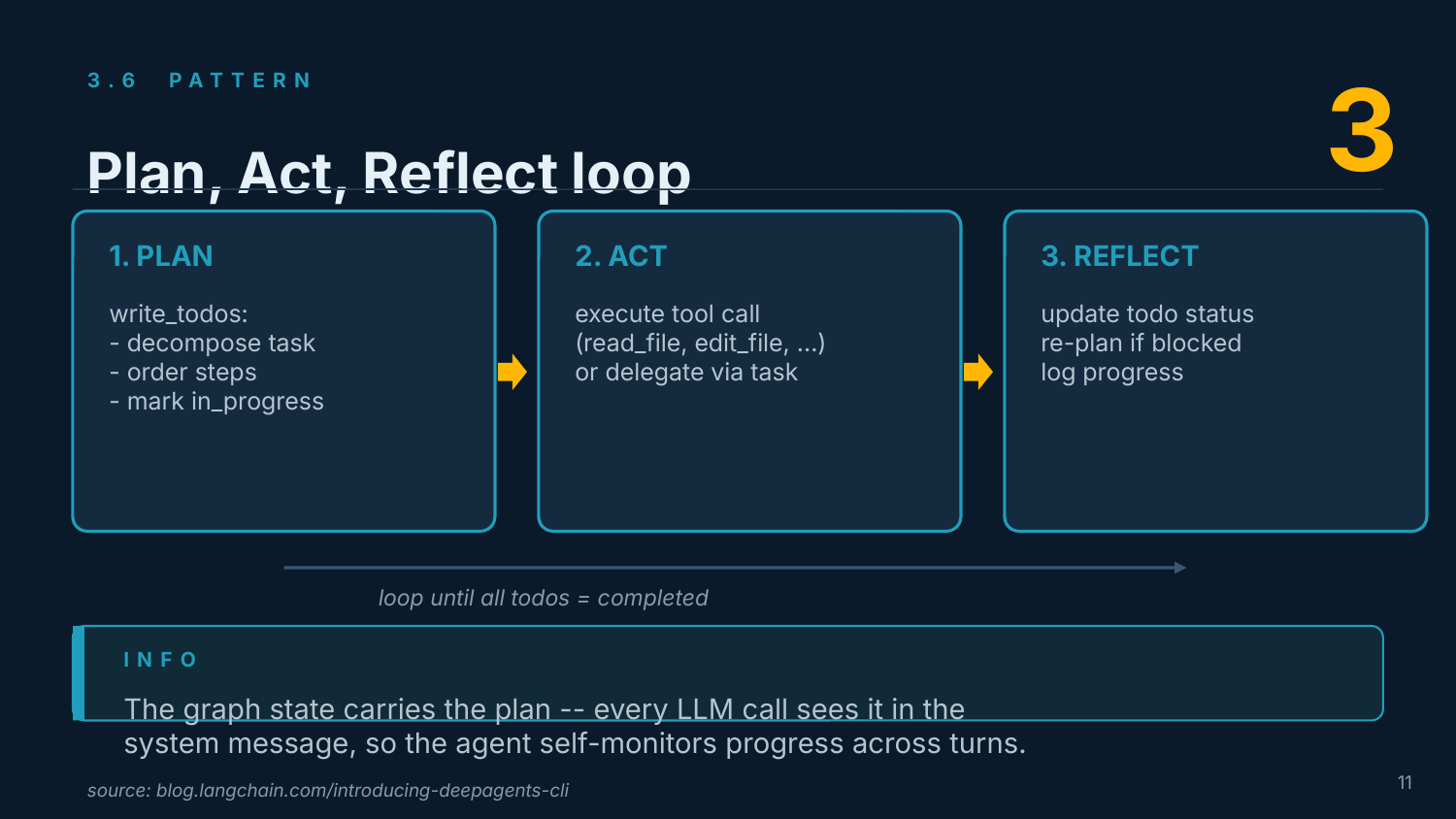

3
3.6  PATTERN
Plan, Act, Reflect loop

1. PLAN
2. ACT
3. REFLECT
write_todos:
- decompose task
- order steps
- mark in_progress
execute tool call
(read_file, edit_file, ...)
or delegate via task
update todo status
re-plan if blocked
log progress

loop until all todos = completed

INFO
The graph state carries the plan -- every LLM call sees it in the
system message, so the agent self-monitors progress across turns.
11
source: blog.langchain.com/introducing-deepagents-cli